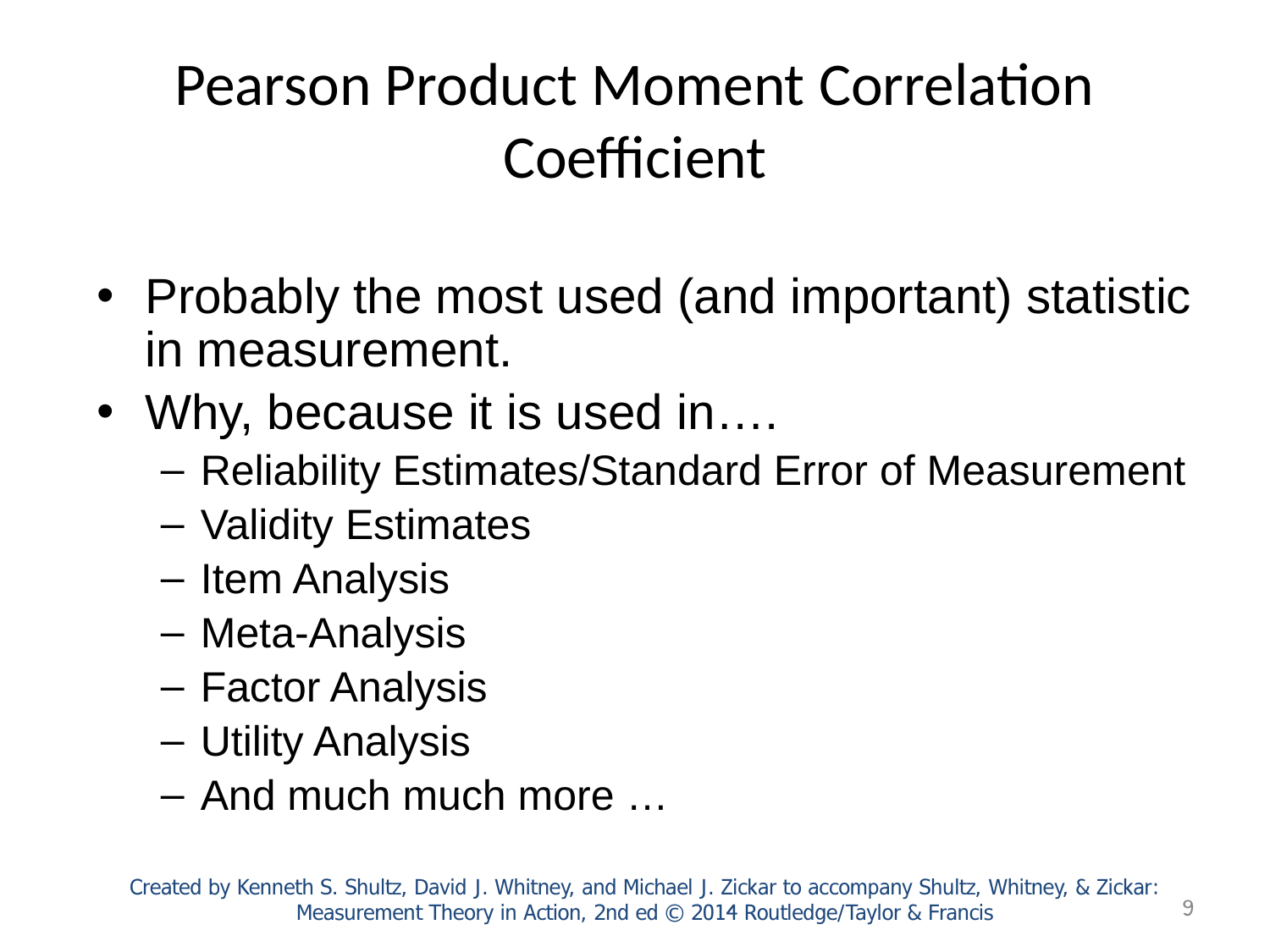

# Pearson Product Moment Correlation Coefficient
Probably the most used (and important) statistic in measurement.
Why, because it is used in….
Reliability Estimates/Standard Error of Measurement
Validity Estimates
Item Analysis
Meta-Analysis
Factor Analysis
Utility Analysis
And much much more …

Created by Kenneth S. Shultz, David J. Whitney, and Michael J. Zickar to accompany Shultz, Whitney, & Zickar: Measurement Theory in Action, 2nd ed © 2014 Routledge/Taylor & Francis
9